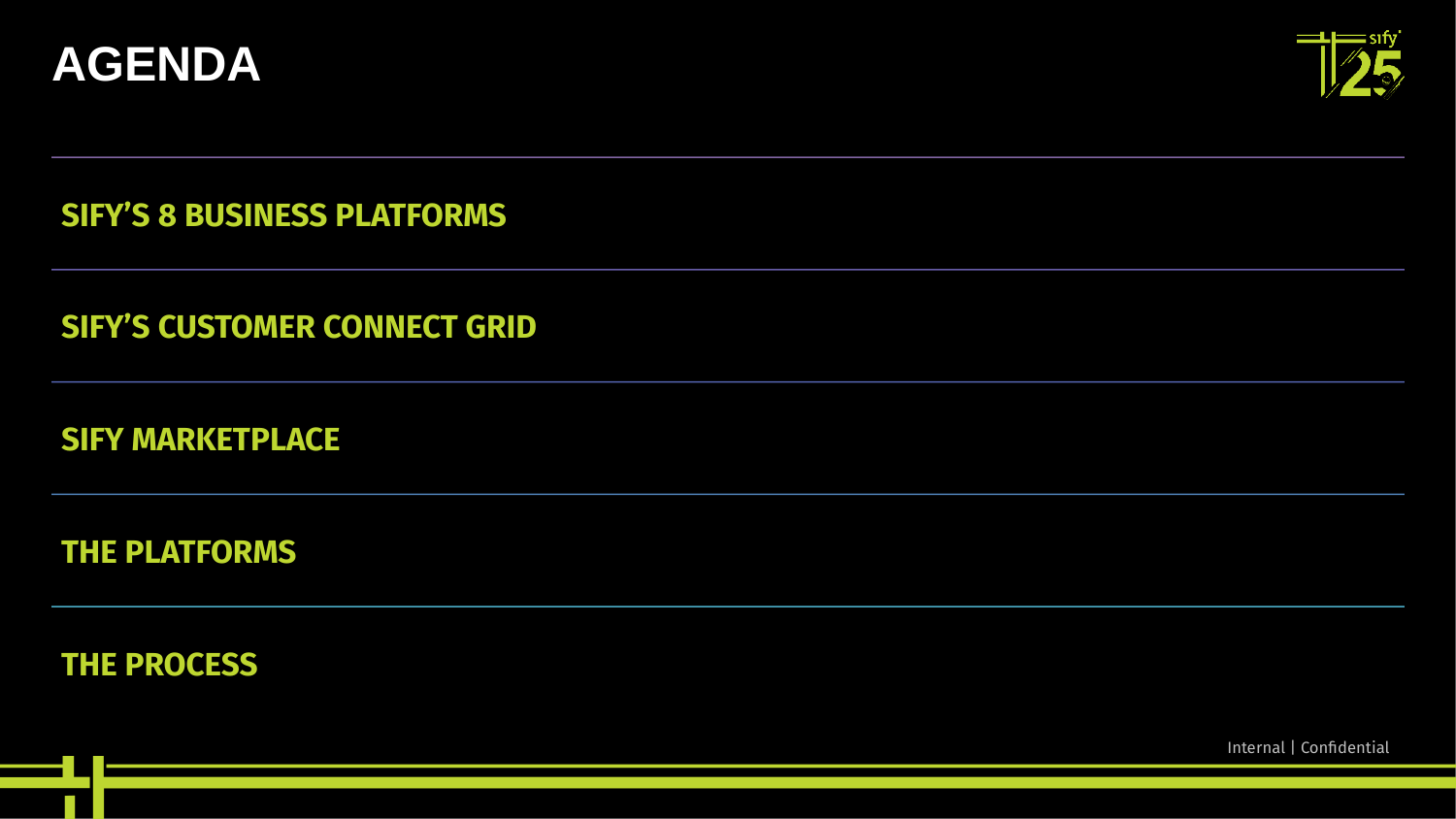

# agenda
SIFY’S 8 BUSINESS PLATFORMS
SIFY’S CUSTOMER CONNECT GRID
SIFY MARKETPLACE
THE PLATFORMS
THE PROCESS